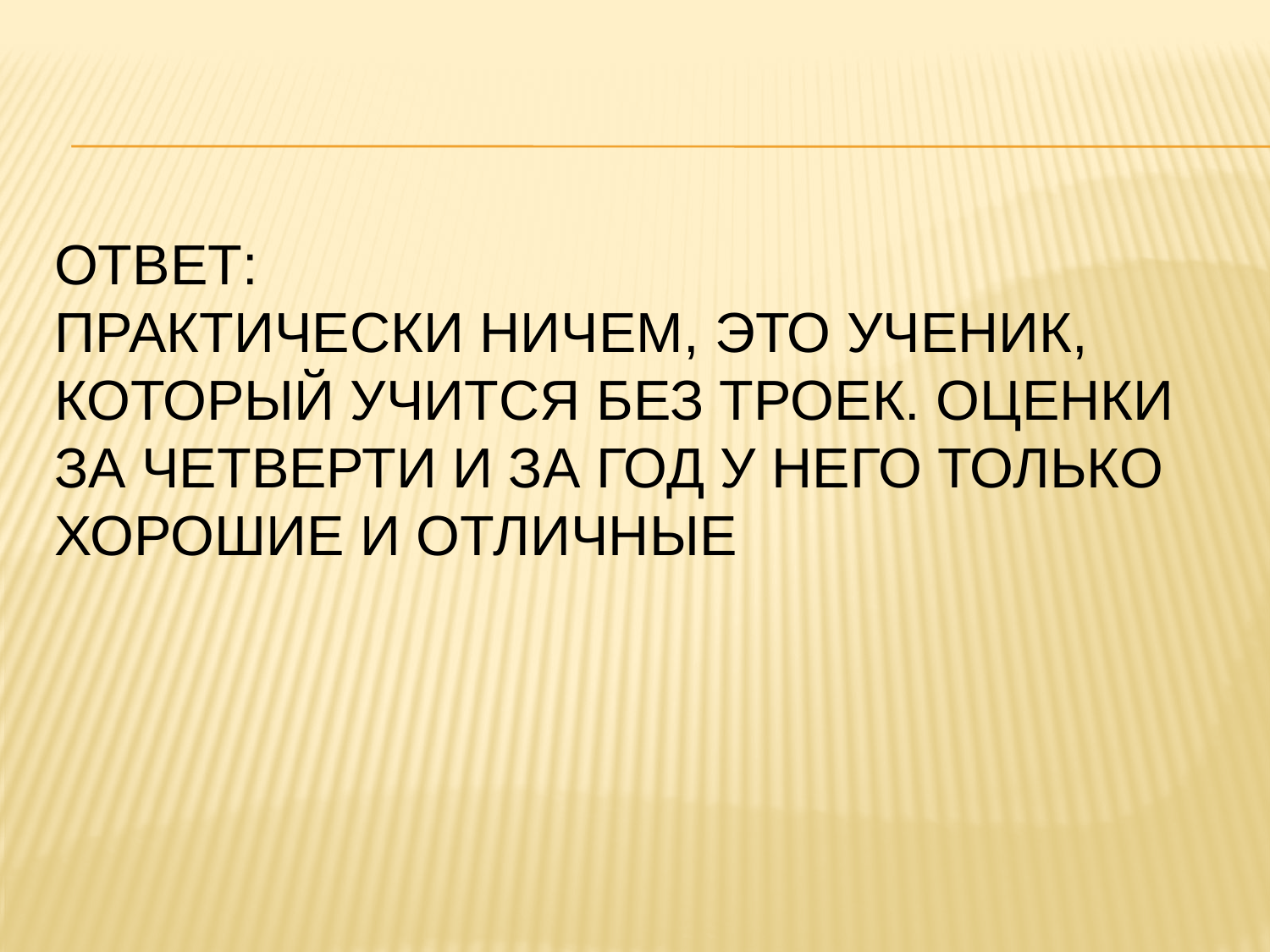

# Ответ:  практически ничем, это ученик, который учится без троек. Оценки за четверти и за год у него только хорошие и отличные